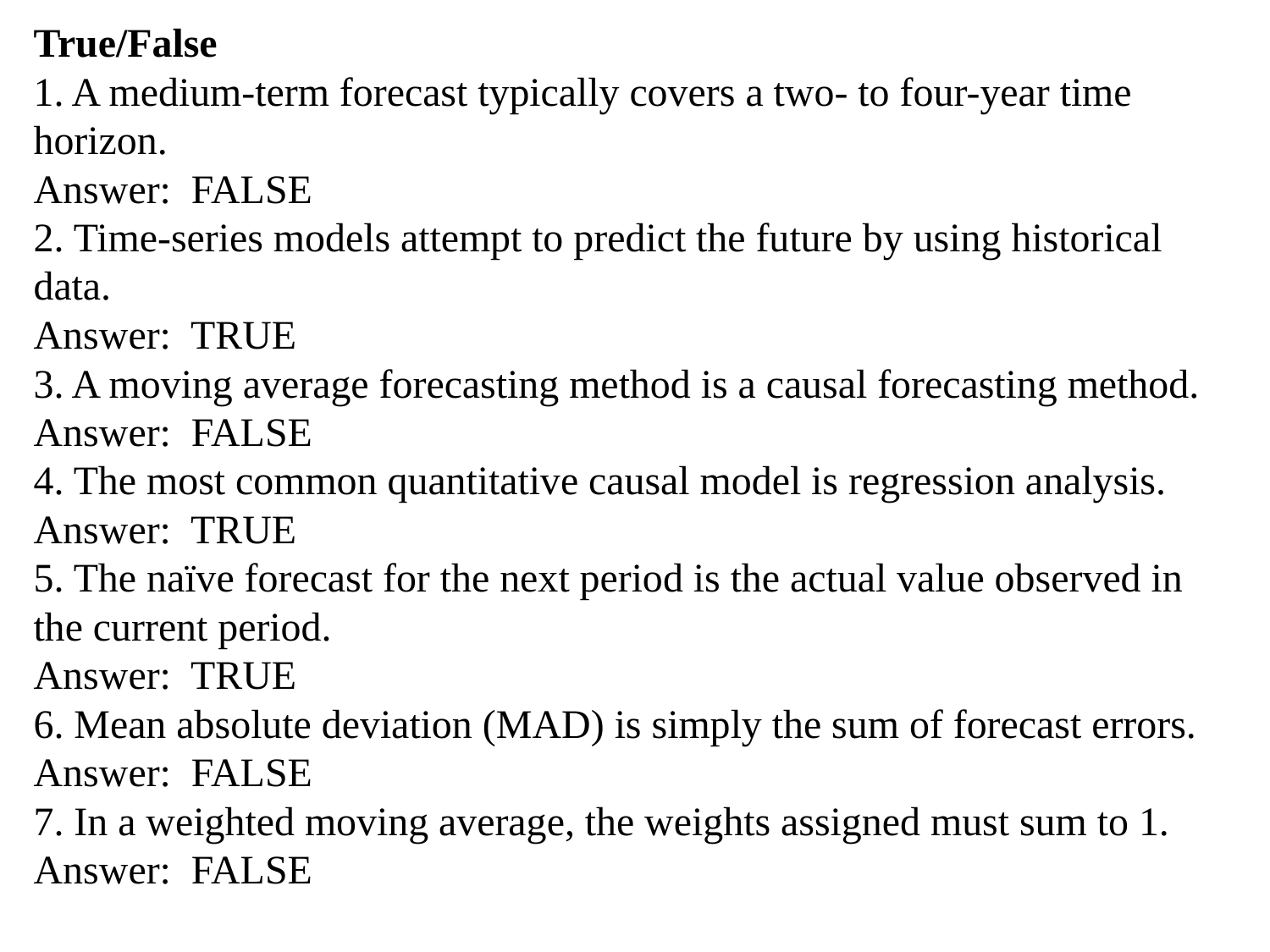

True/False
1. A medium-term forecast typically covers a two- to four-year time horizon.
Answer:  FALSE
2. Time-series models attempt to predict the future by using historical data.
Answer:  TRUE
3. A moving average forecasting method is a causal forecasting method.
Answer:  FALSE
4. The most common quantitative causal model is regression analysis.
Answer:  TRUE
5. The naïve forecast for the next period is the actual value observed in the current period.
Answer:  TRUE
6. Mean absolute deviation (MAD) is simply the sum of forecast errors.
Answer:  FALSE
7. In a weighted moving average, the weights assigned must sum to 1.
Answer:  FALSE